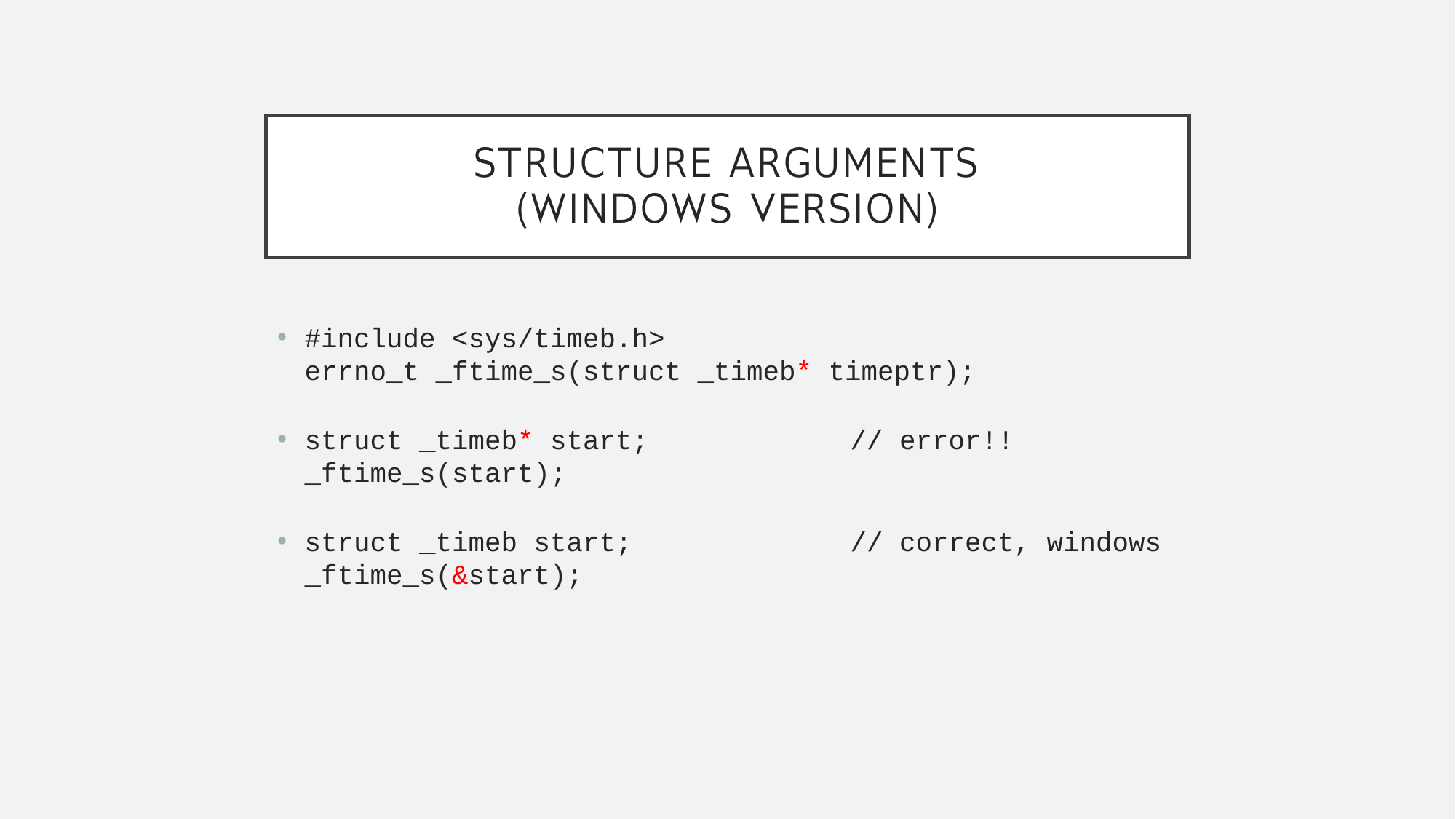

# Structure Arguments (Windows Version)
#include <sys/timeb.h>
errno_t _ftime_s(struct _timeb* timeptr);
struct _timeb* start;		// error!!
_ftime_s(start);
struct _timeb start;		// correct, windows
_ftime_s(&start);